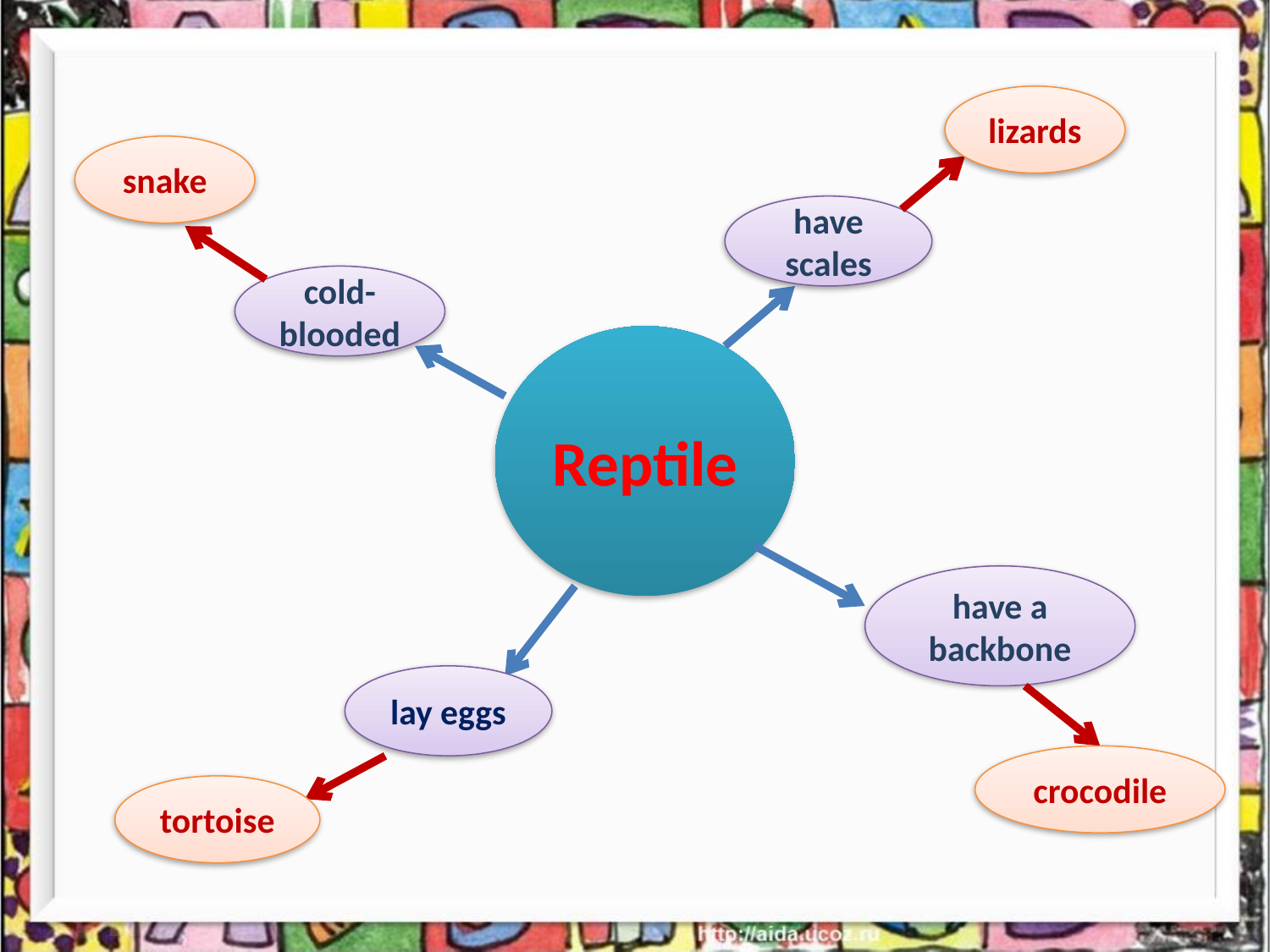

lizards
snake
have scales
cold-blooded
Reptile
have a backbone
lay eggs
crocodile
tortoise